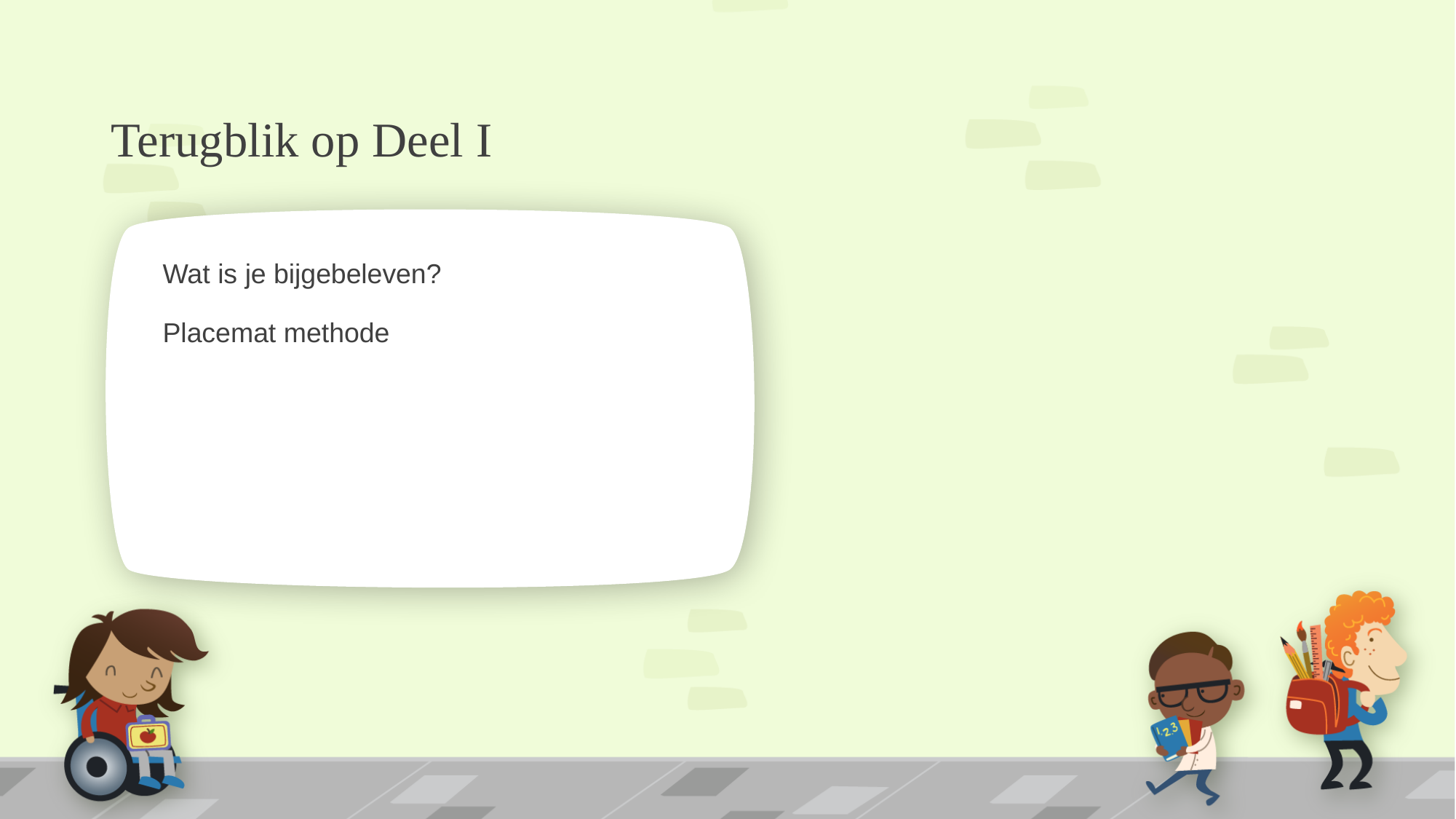

# Terugblik op Deel I
Wat is je bijgebeleven?
Placemat methode